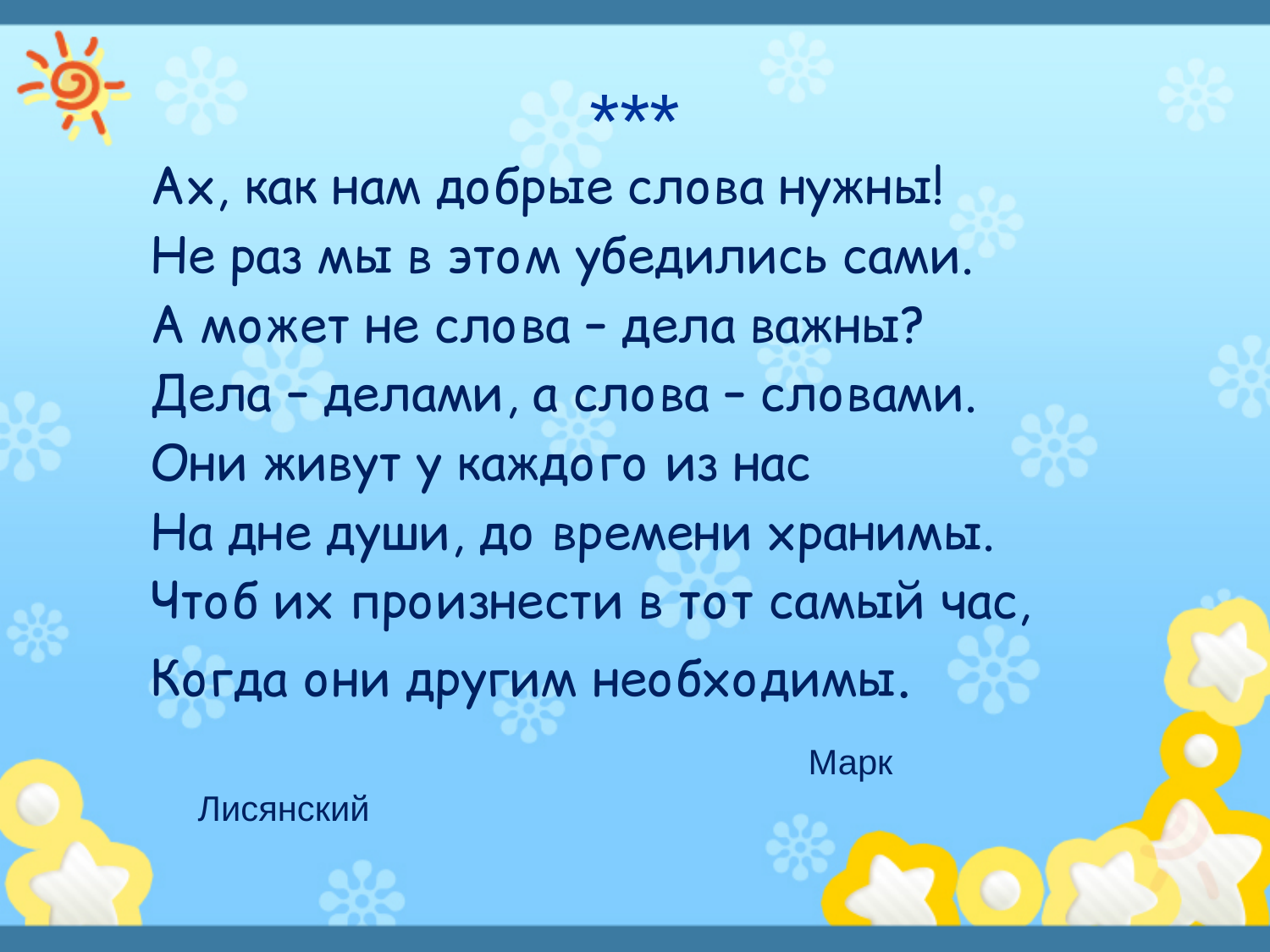

# ***
Ах, как нам добрые слова нужны!
Не раз мы в этом убедились сами.
А может не слова – дела важны?
Дела – делами, а слова – словами.
Они живут у каждого из нас
На дне души, до времени хранимы.
Чтоб их произнести в тот самый час,
Когда они другим необходимы.
                                          Марк  Лисянский